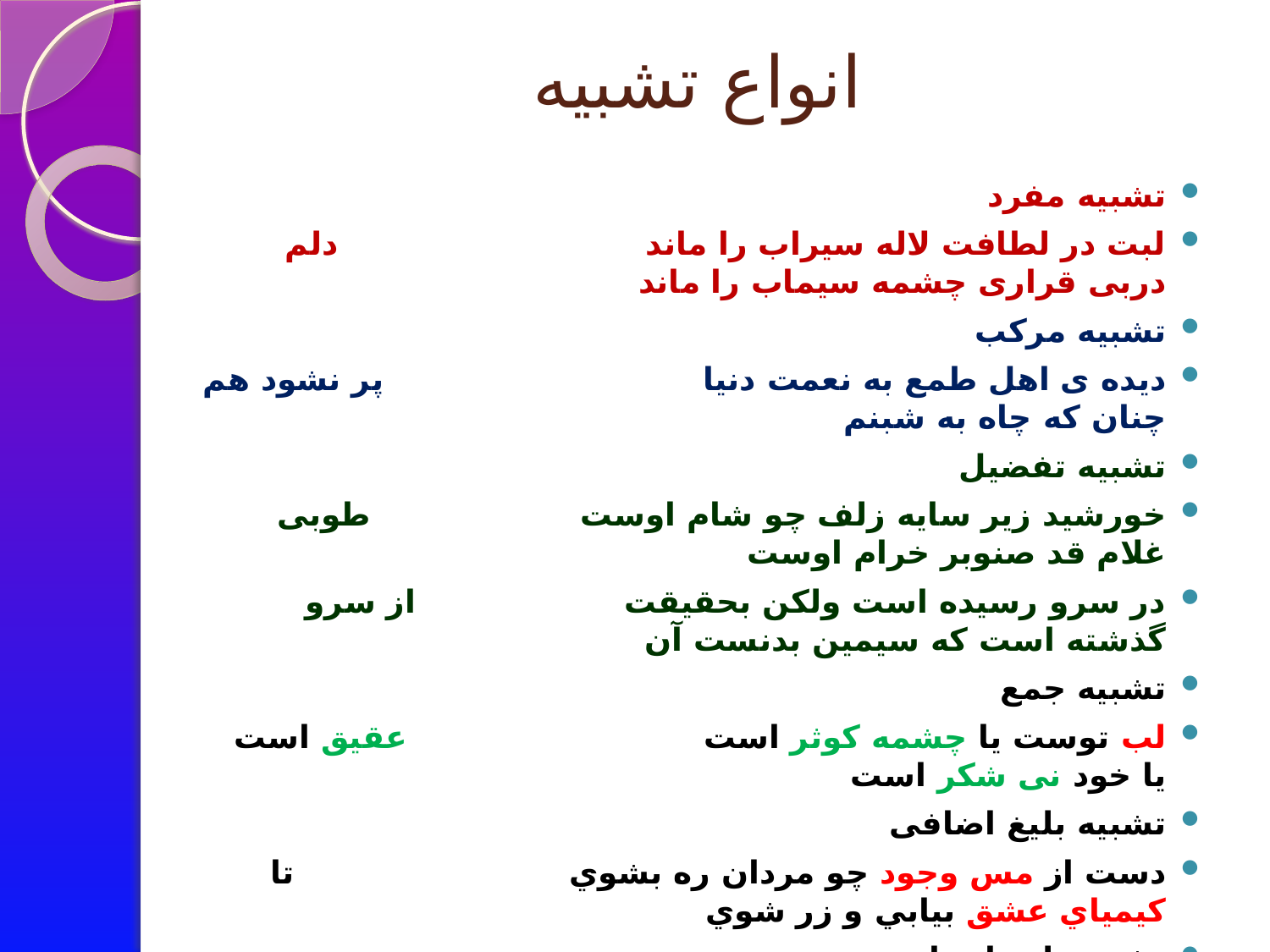

# انواع تشبیه
تشبیه مفرد
لبت در لطافت لاله سیراب را ماند                            دلم دربی قراری چشمه سیماب را ماند
تشبیه مرکب
ديده ی اهل طمع به نعمت دنيا                             پر نشود هم چنان که چاه به شبنم
تشبیه تفضیل
خورشید زیر سایه زلف چو شام اوست                   طوبی غلام قد صنوبر خرام اوست
در سرو رسيده است ولکن بحقيقت                   از سرو گذشته است که سيمين بدنست آن
تشبیه جمع
لب توست یا چشمه کوثر است                           عقیق است یا خود نی شکر است
تشبیه بلیغ اضافی
دست از مس وجود چو مردان ره بشوي                         تا كيمياي عشق بيابي و زر شوي
تشبیه بلیغ اسنادی
اين نان و آب چرخ چو سيل است بی وفا                من ماهی ام ، نهنگم ، عمانم آرزوست »